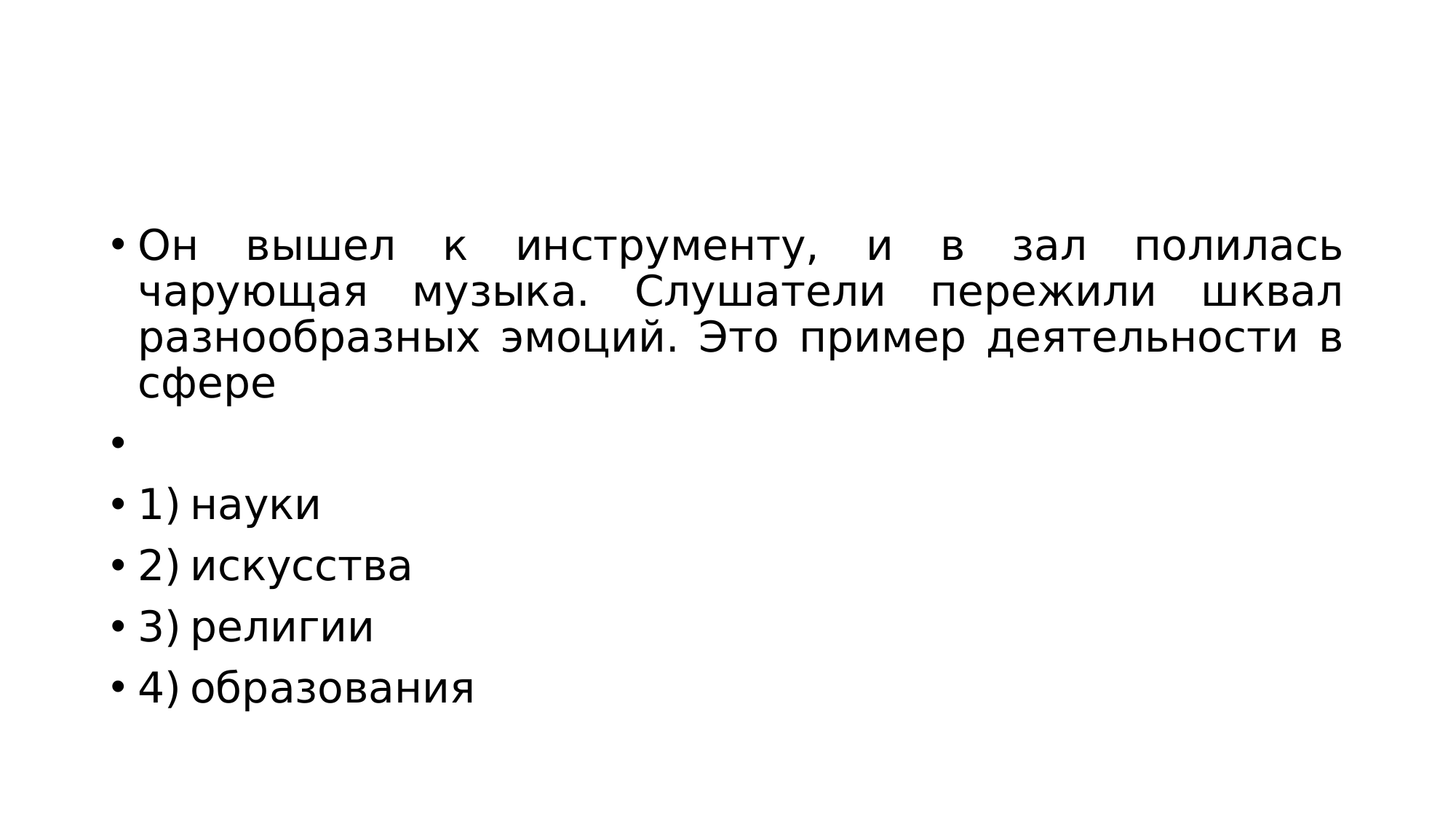

#
Он вышел к инструменту, и в зал полилась чарующая музыка. Слушатели пережили шквал разнообразных эмоций. Это пример деятельности в сфере

1) науки
2) искусства
3) религии
4) образования